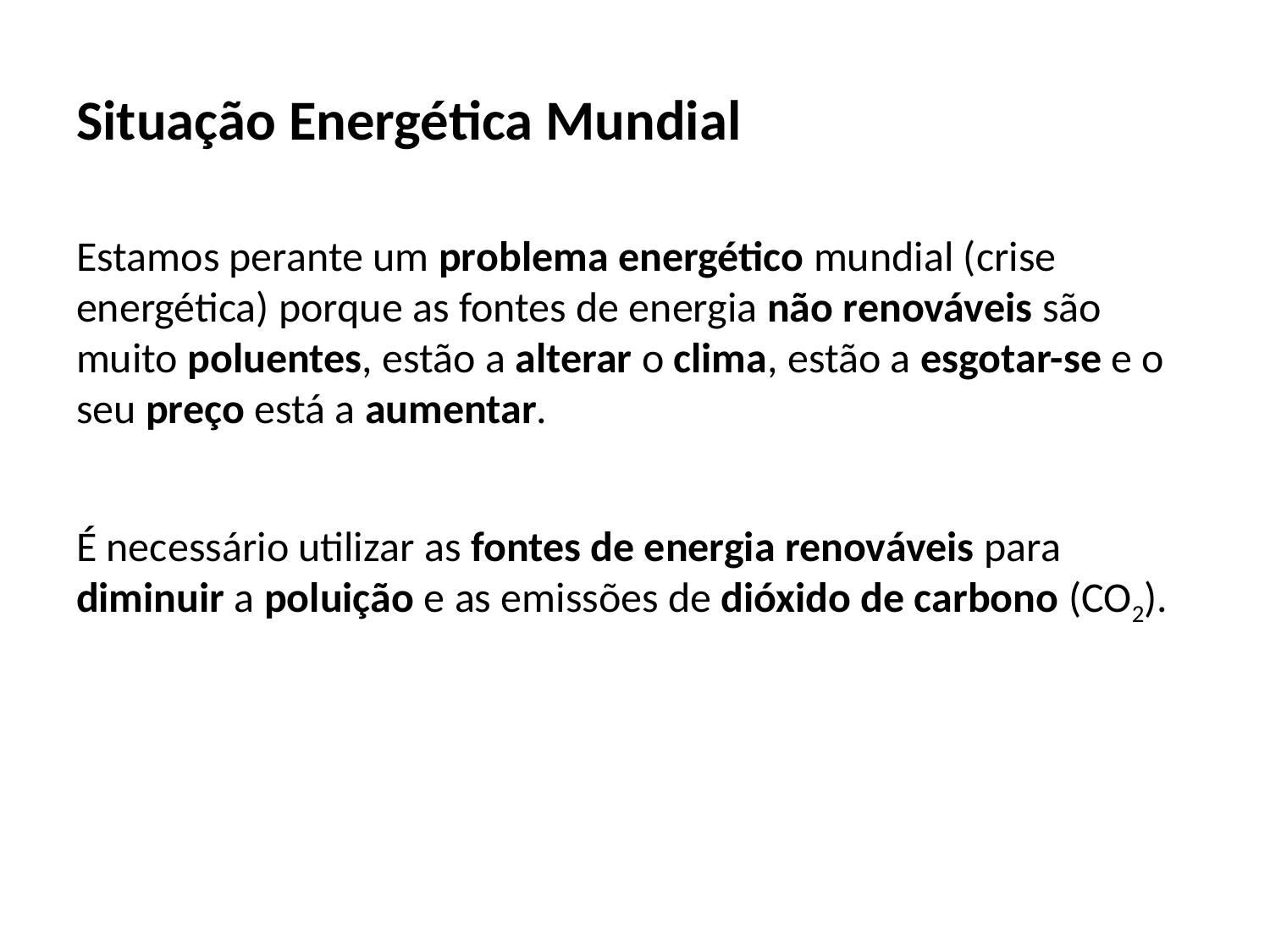

# Situação Energética Mundial
Estamos perante um problema energético mundial (crise energética) porque as fontes de energia não renováveis são muito poluentes, estão a alterar o clima, estão a esgotar-se e o seu preço está a aumentar.

É necessário utilizar as fontes de energia renováveis para diminuir a poluição e as emissões de dióxido de carbono (CO2).